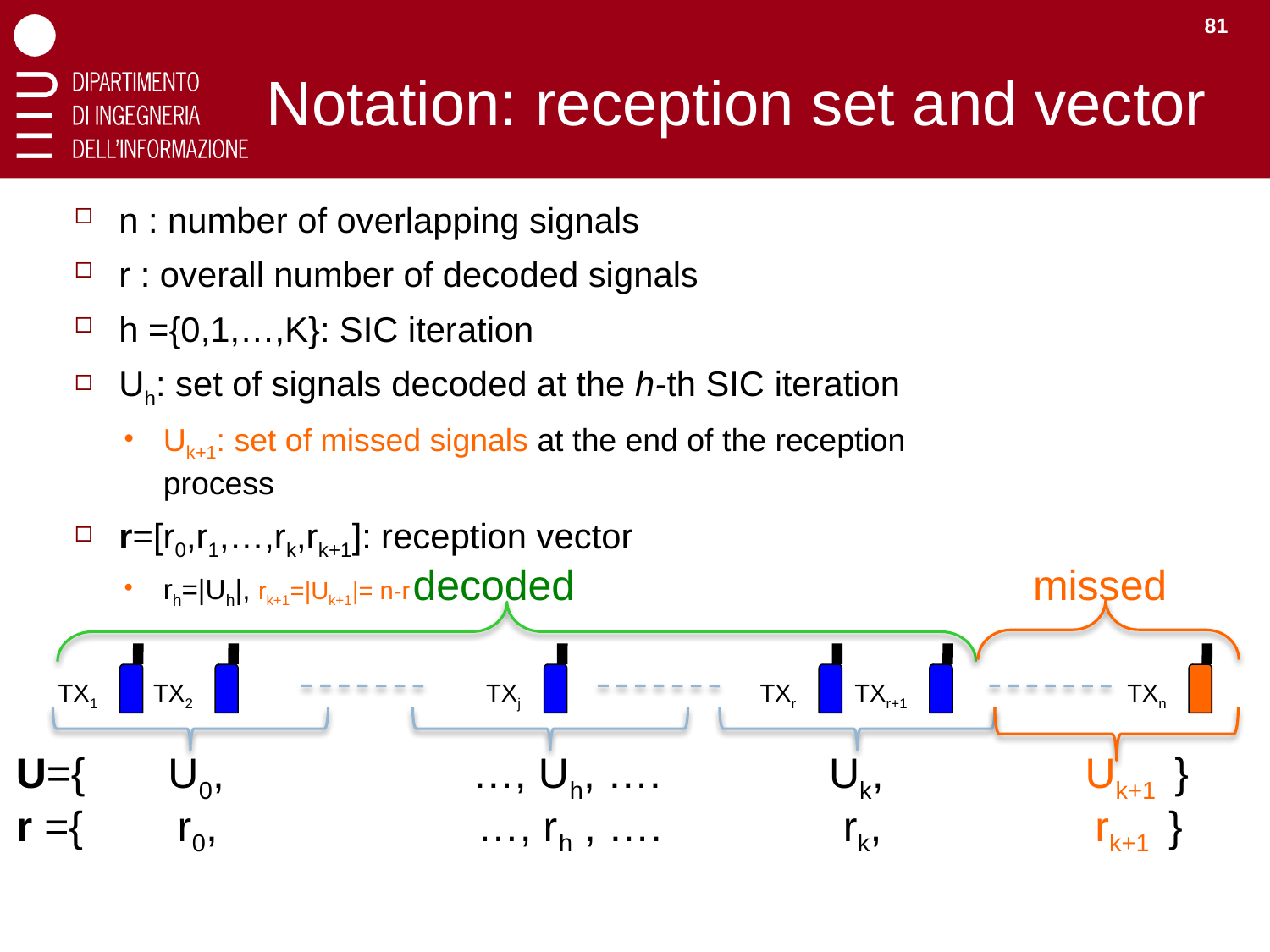

81
# Notation: reception set and vector

n : number of overlapping signals
r : overall number of decoded signals
h ={0,1,…,K}: SIC iteration
Uh: set of signals decoded at the h-th SIC iteration
Uk+1: set of missed signals at the end of the reception process
r=[r0,r1,…,rk,rk+1]: reception vector
rh=|Uh|, rk+1=|Uk+1|= n-r

decoded
missed

TXr+1

TXn
TX1
TX2
TXj
TXr

U={       U0,                     …, Uh, ….                     Uk,                 Uk+1  }
r ={        r0,                      …, rh , ….                       rk,                  rk+1  }